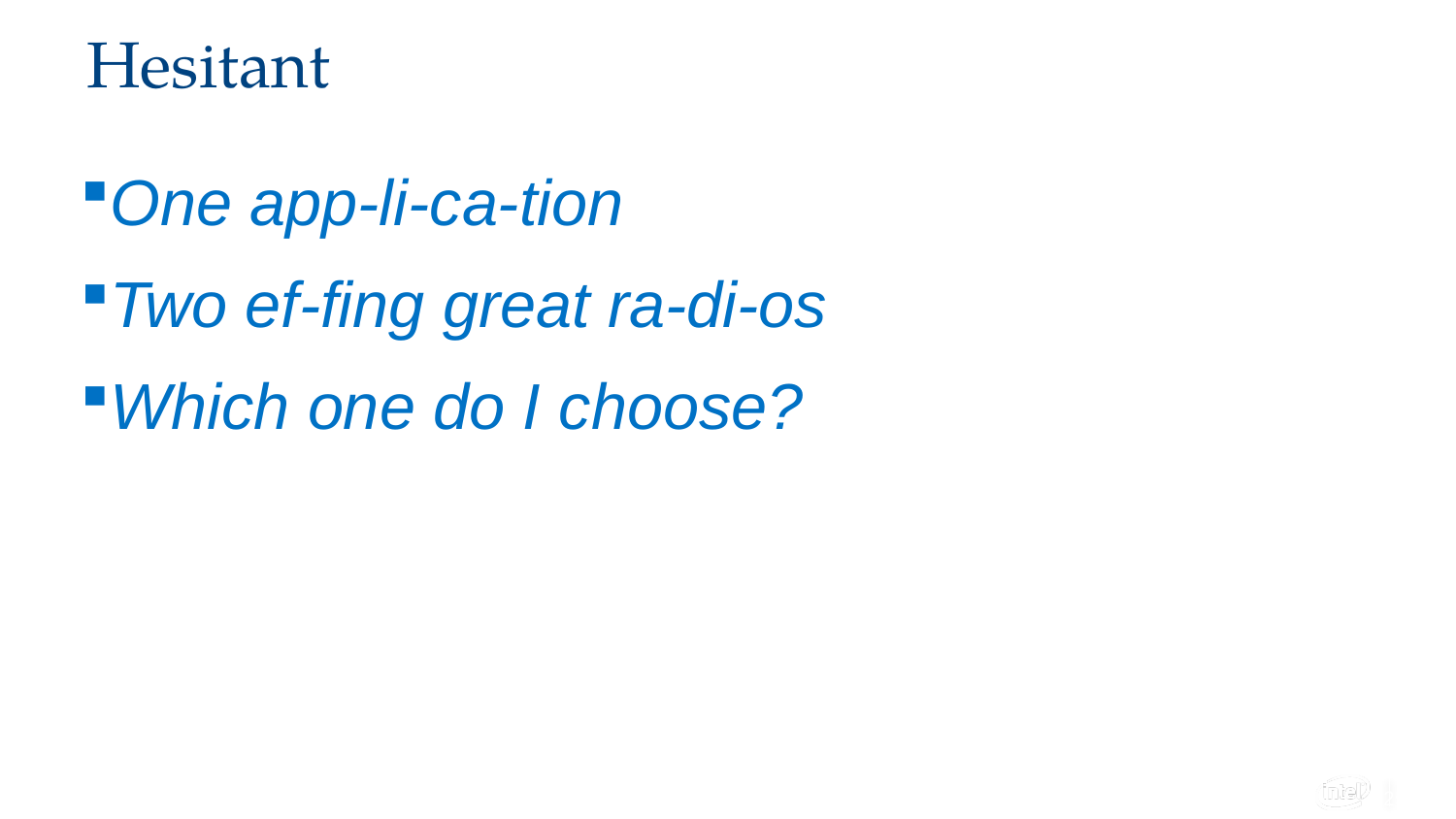

# Hesitant
One app-li-ca-tion
Two ef-fing great ra-di-os
Which one do I choose?
25